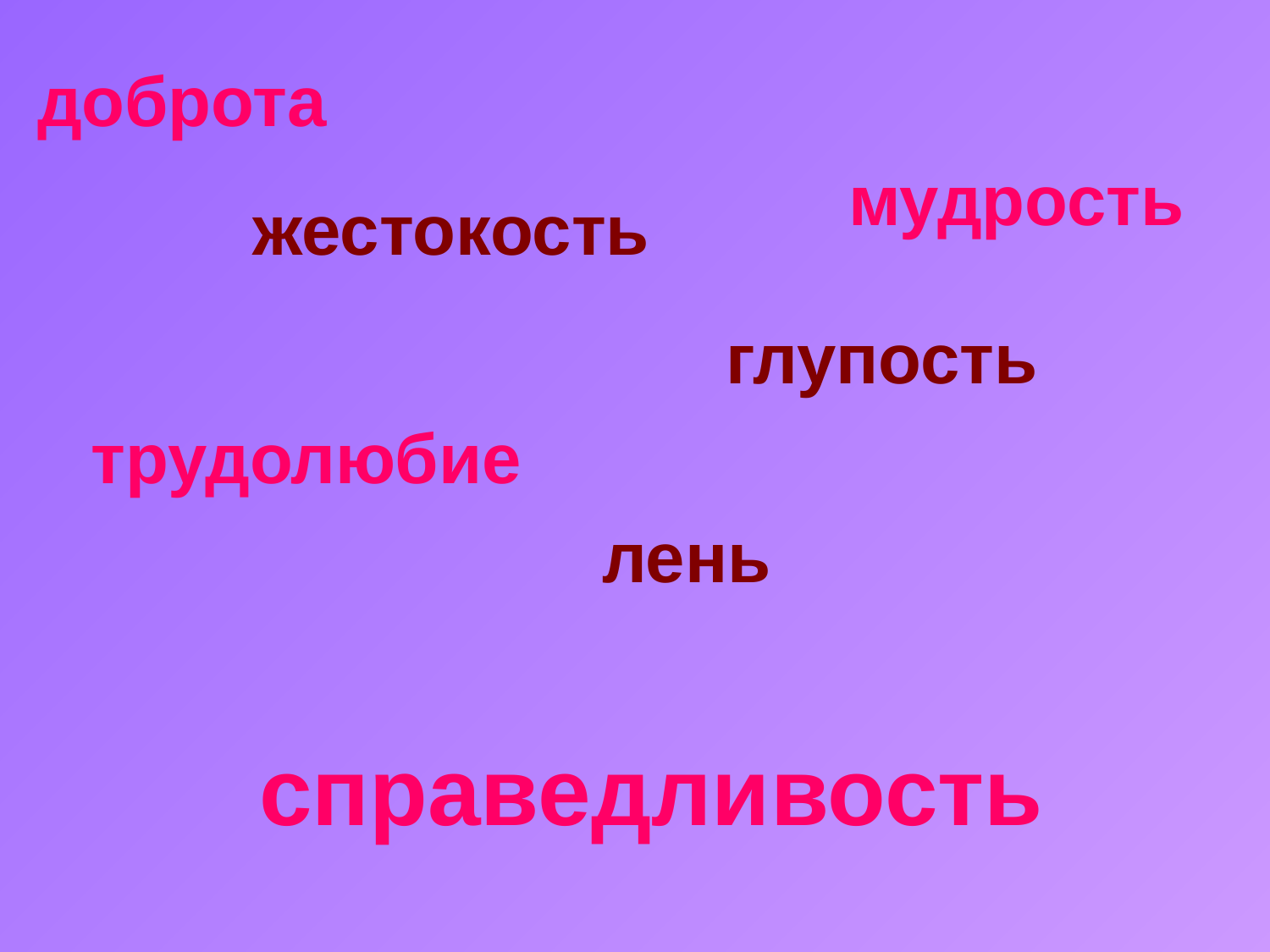

доброта
мудрость
жестокость
глупость
трудолюбие
лень
справедливость